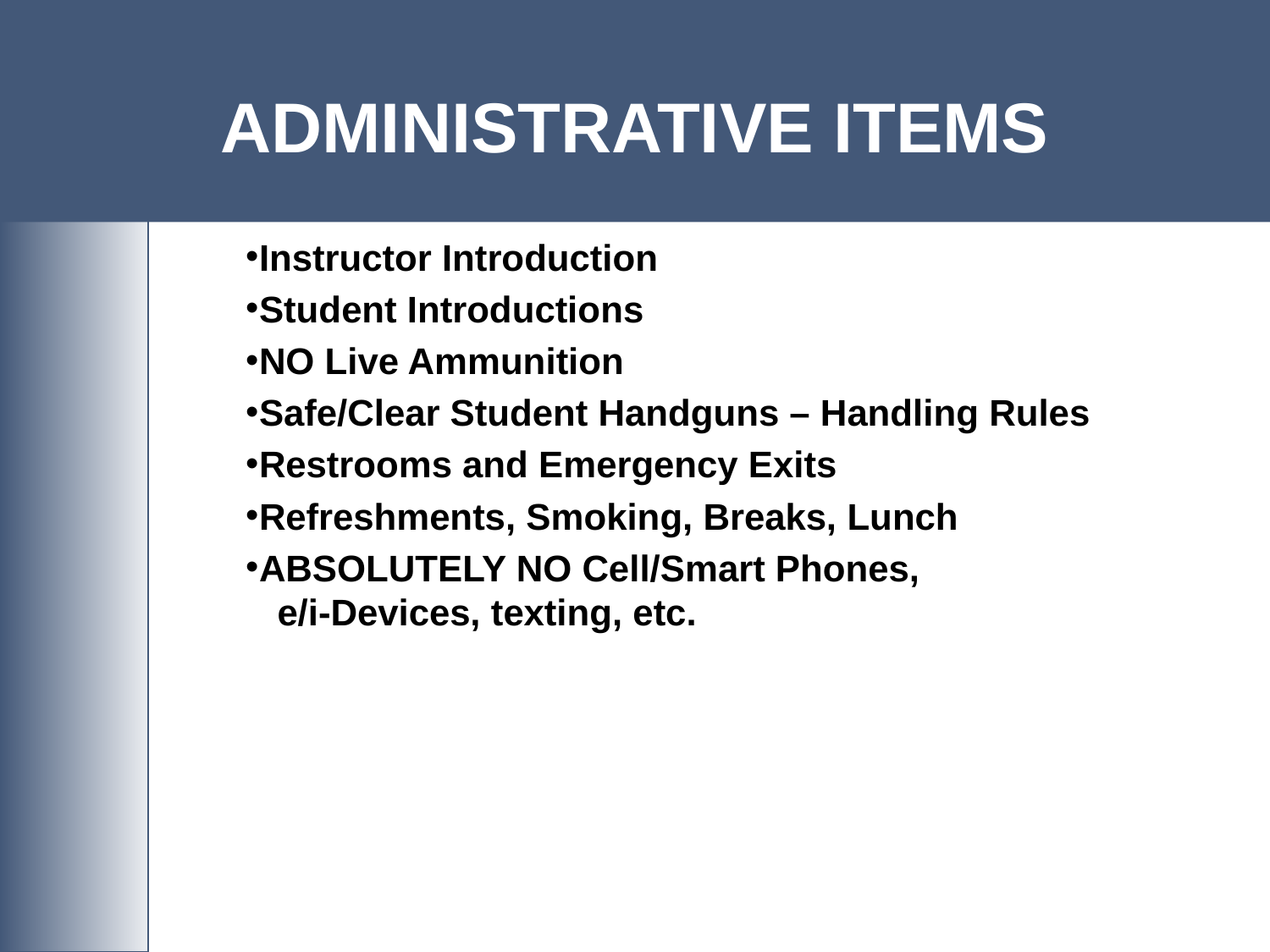

# ADMINISTRATIVE ITEMS

 Instructor Introduction
 Student Introductions
 NO Live Ammunition
 Safe/Clear Student Handguns – Handling Rules
 Restrooms and Emergency Exits
 Refreshments, Smoking, Breaks, Lunch
 ABSOLUTELY NO Cell/Smart Phones,
	e/i-Devices, texting, etc.